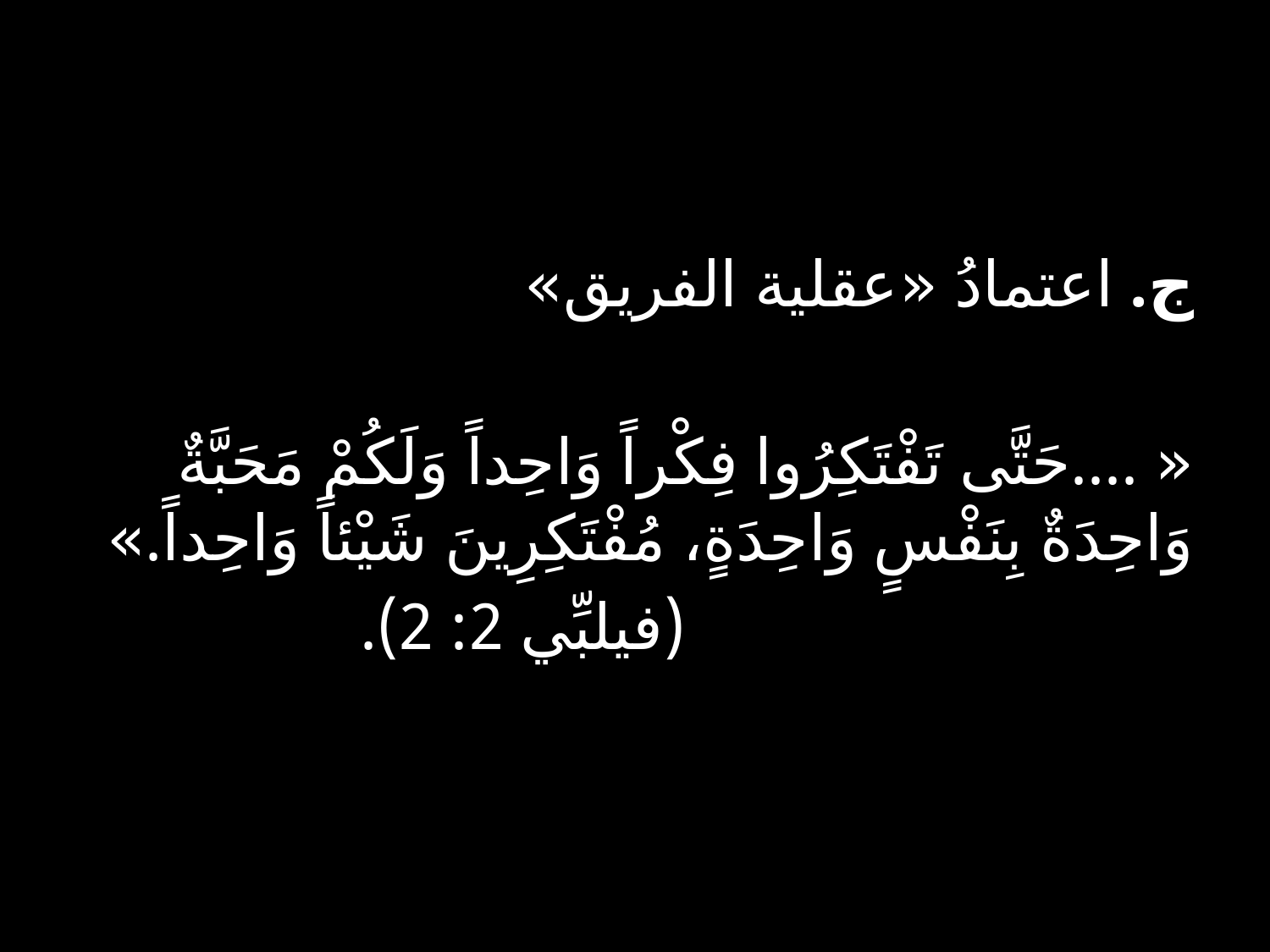

ج. اعتمادُ «عقلية الفريق»

« ....حَتَّى تَفْتَكِرُوا فِكْراً وَاحِداً وَلَكُمْ مَحَبَّةٌ وَاحِدَةٌ بِنَفْسٍ وَاحِدَةٍ، مُفْتَكِرِينَ شَيْئاً وَاحِداً.»
					(فيلبِّي 2: 2).